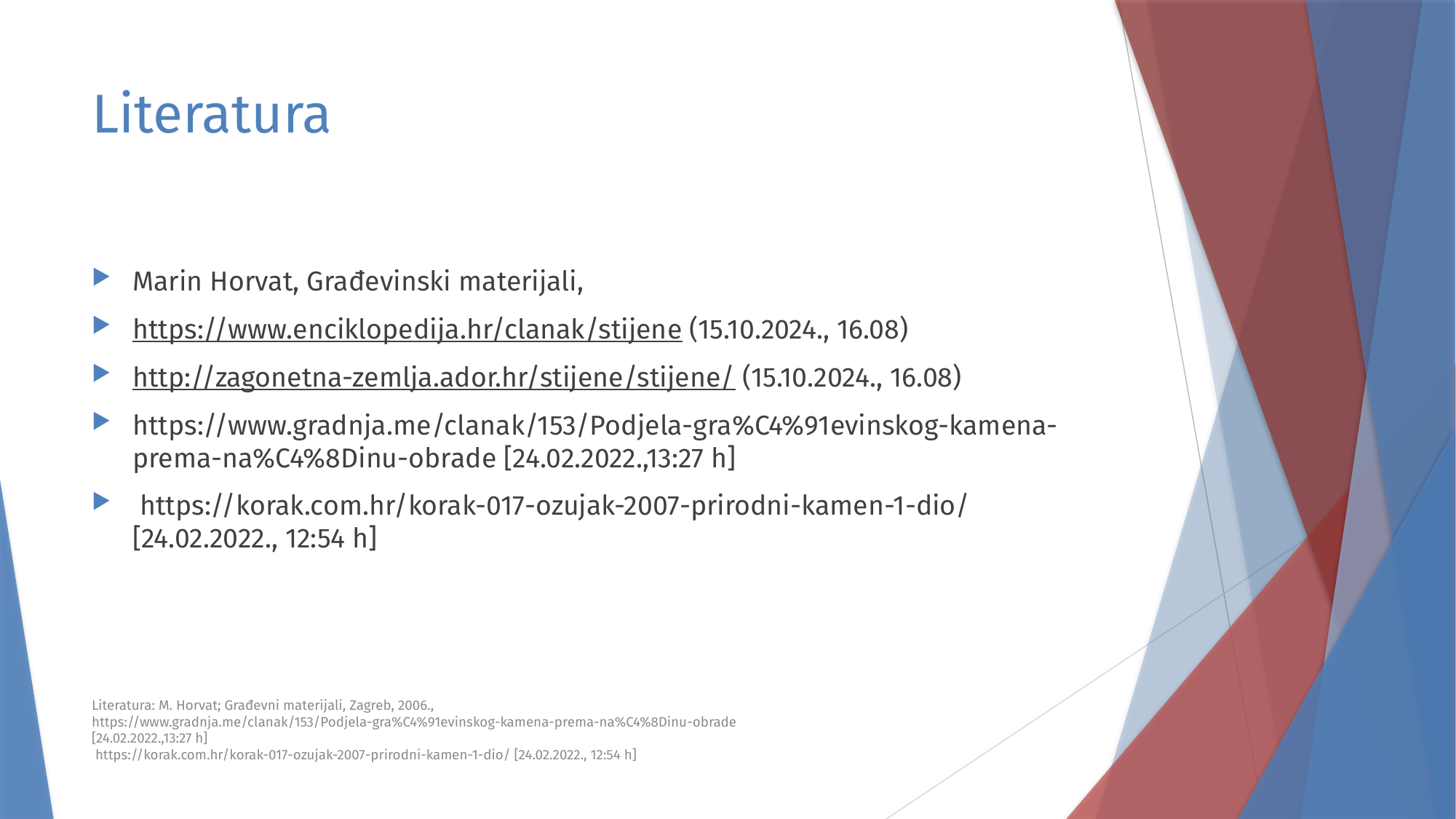

# Literatura
Marin Horvat, Građevinski materijali,
https://www.enciklopedija.hr/clanak/stijene (15.10.2024., 16.08)
http://zagonetna-zemlja.ador.hr/stijene/stijene/ (15.10.2024., 16.08)
https://www.gradnja.me/clanak/153/Podjela-gra%C4%91evinskog-kamena-prema-na%C4%8Dinu-obrade [24.02.2022.,13:27 h]
 https://korak.com.hr/korak-017-ozujak-2007-prirodni-kamen-1-dio/ [24.02.2022., 12:54 h]

Literatura: M. Horvat; Građevni materijali, Zagreb, 2006.,                                                https://www.gradnja.me/clanak/153/Podjela-gra%C4%91evinskog-kamena-prema-na%C4%8Dinu-obrade [24.02.2022.,13:27 h]
 https://korak.com.hr/korak-017-ozujak-2007-prirodni-kamen-1-dio/ [24.02.2022., 12:54 h]